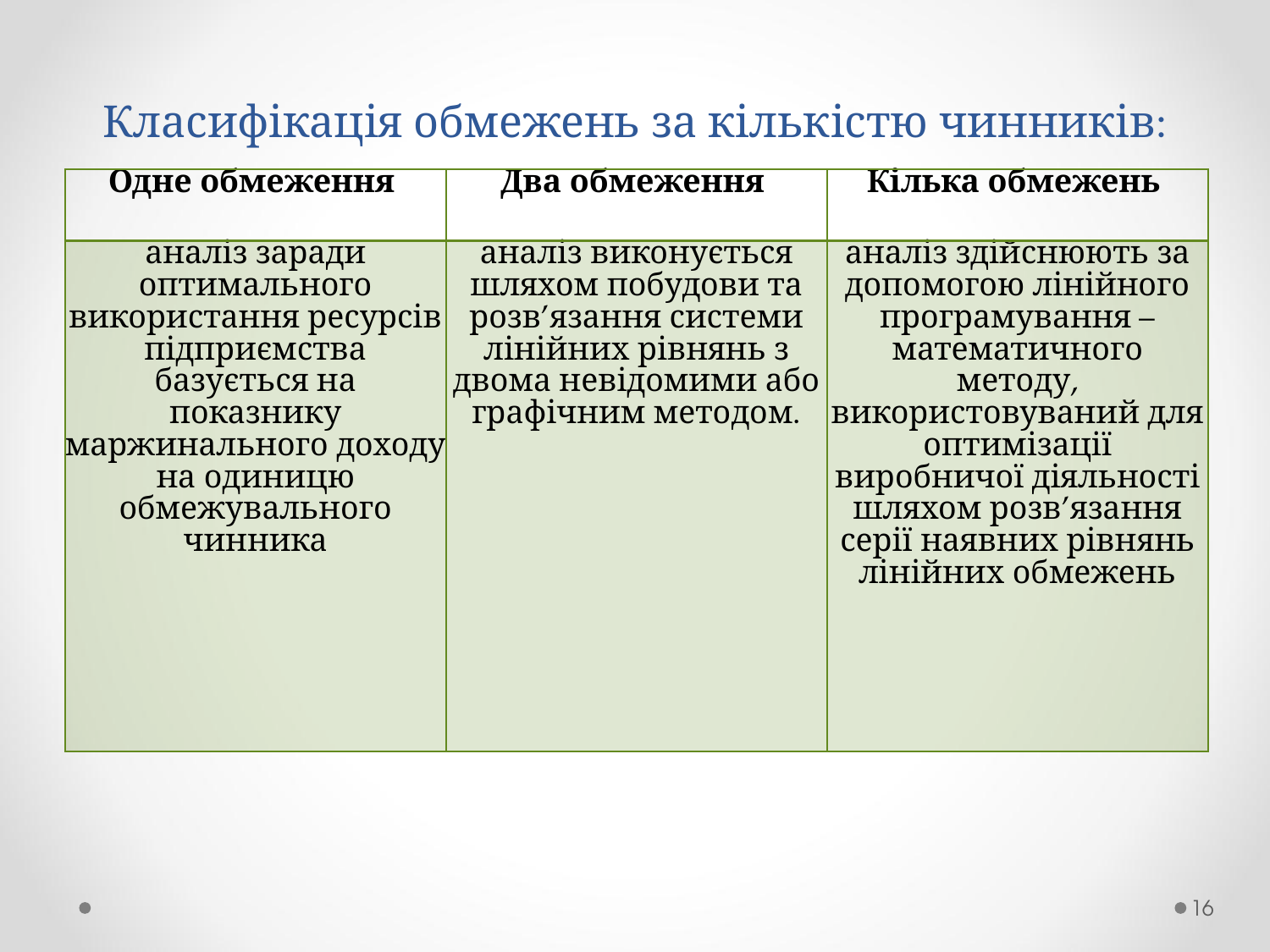

# Класифікація обмежень за кількістю чинників:
| Одне обмеження | Два обмеження | Кілька обмежень |
| --- | --- | --- |
| аналіз заради оптимального використання ресурсів підприємства базується на показнику маржинального доходу на одиницю обмежувального чинника | аналіз виконується шляхом побудови та розв’язання системи лінійних рівнянь з двома невідомими або графічним методом. | аналіз здійснюють за допомогою лінійного програмування – математичного методу, використовуваний для оптимізації виробничої діяльності шляхом розв’язання серії наявних рівнянь лінійних обмежень |
16